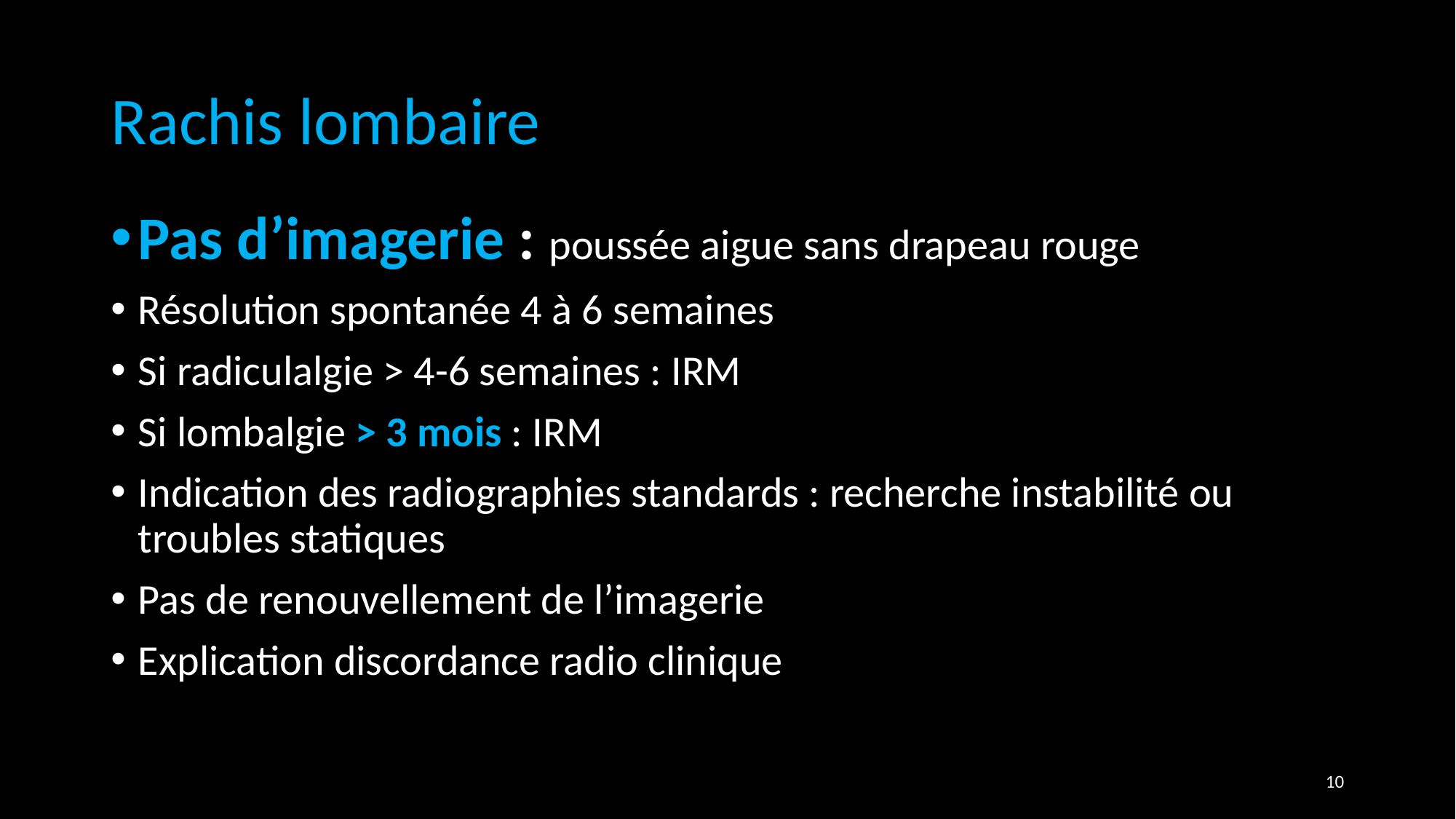

# Rachis lombaire
Pas d’imagerie : poussée aigue sans drapeau rouge
Résolution spontanée 4 à 6 semaines
Si radiculalgie > 4-6 semaines : IRM
Si lombalgie > 3 mois : IRM
Indication des radiographies standards : recherche instabilité ou troubles statiques
Pas de renouvellement de l’imagerie
Explication discordance radio clinique
10